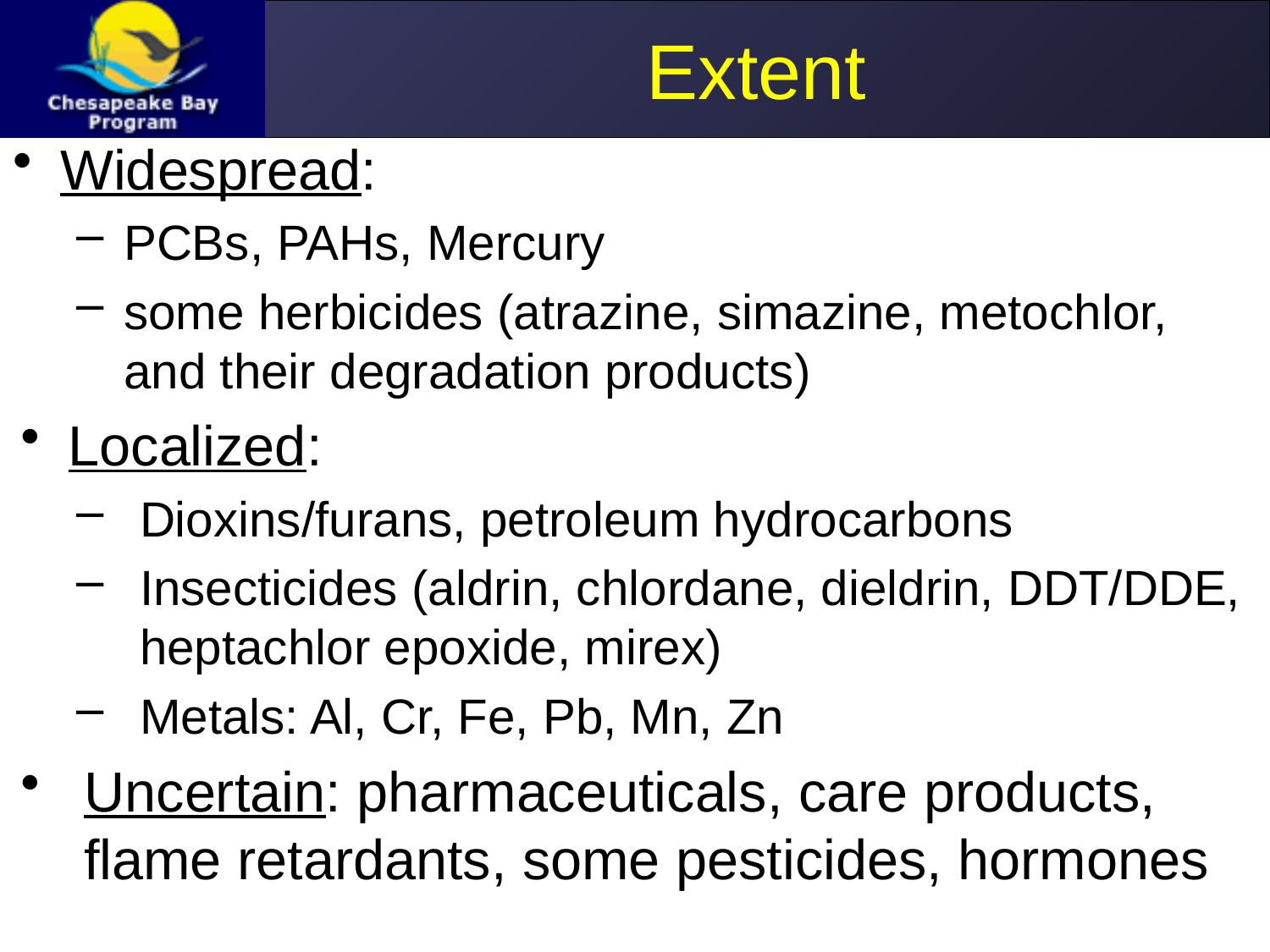

# Extent
Widespread:
PCBs, PAHs, Mercury
some herbicides (atrazine, simazine, metochlor, and their degradation products)
Localized:
Dioxins/furans, petroleum hydrocarbons
Insecticides (aldrin, chlordane, dieldrin, DDT/DDE, heptachlor epoxide, mirex)
Metals: Al, Cr, Fe, Pb, Mn, Zn
Uncertain: pharmaceuticals, care products, flame retardants, some pesticides, hormones